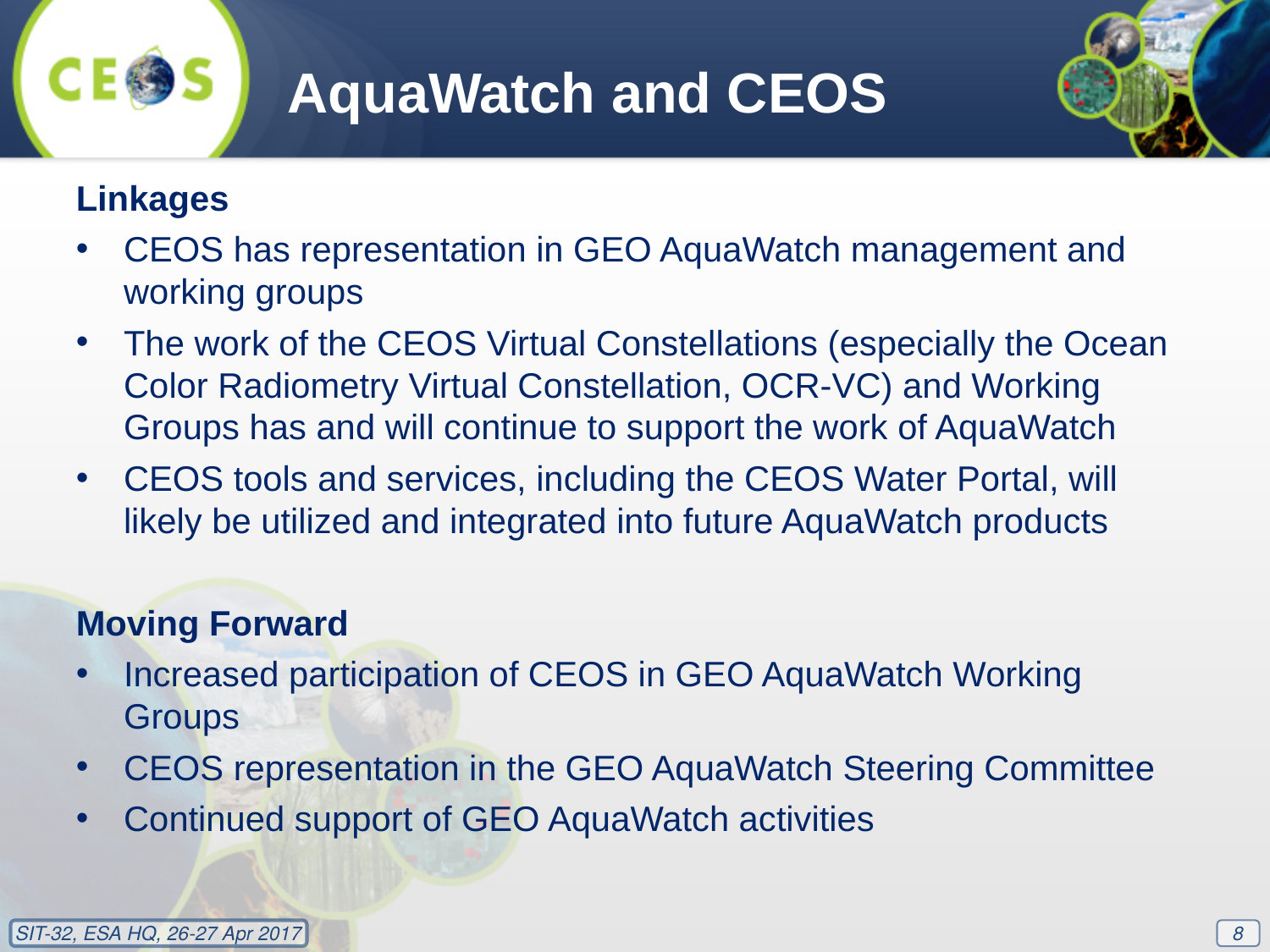

AquaWatch and CEOS
Linkages
CEOS has representation in GEO AquaWatch management and working groups
The work of the CEOS Virtual Constellations (especially the Ocean Color Radiometry Virtual Constellation, OCR-VC) and Working Groups has and will continue to support the work of AquaWatch
CEOS tools and services, including the CEOS Water Portal, will likely be utilized and integrated into future AquaWatch products

Moving Forward
Increased participation of CEOS in GEO AquaWatch Working Groups
CEOS representation in the GEO AquaWatch Steering Committee
Continued support of GEO AquaWatch activities

8